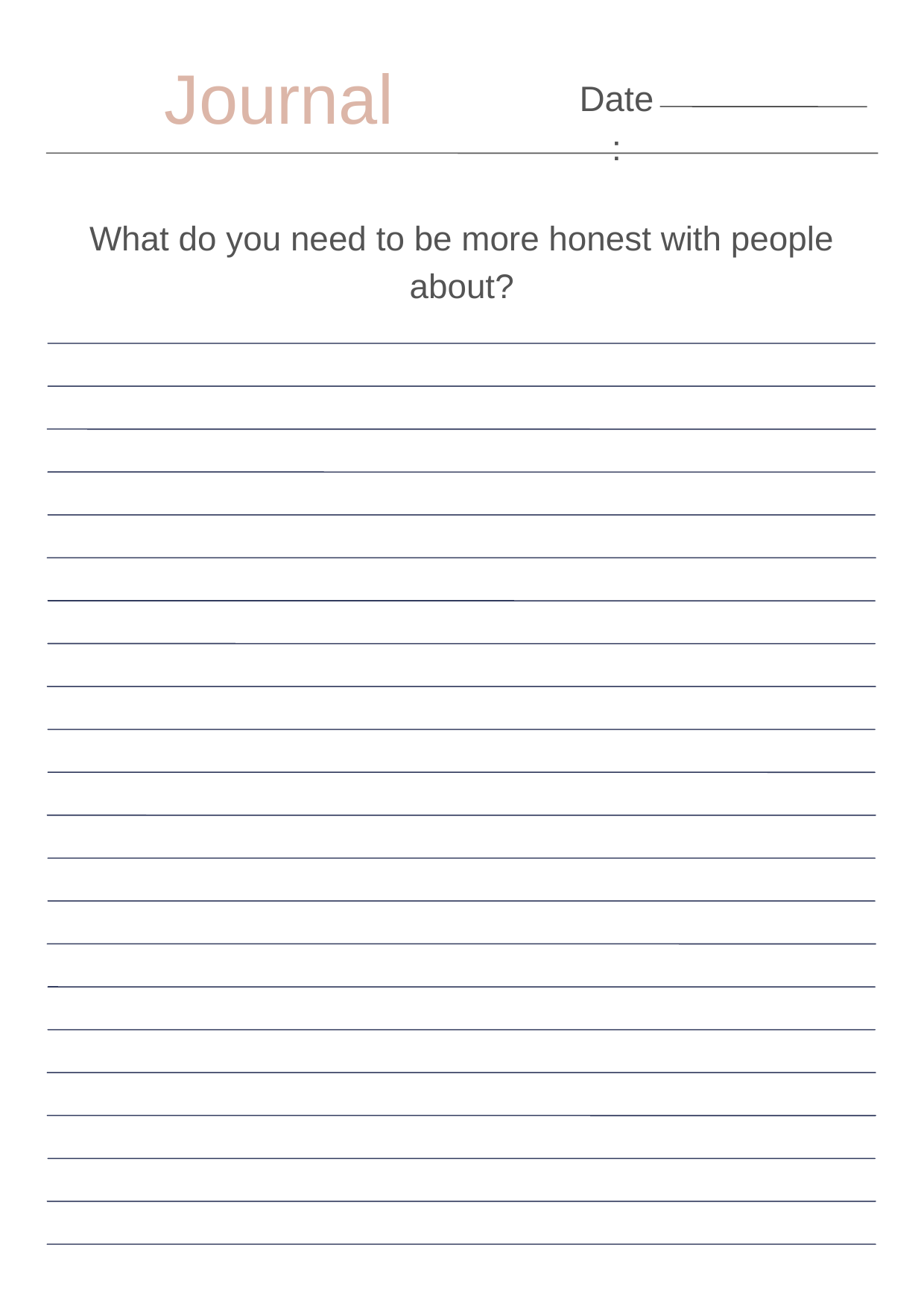

Journal
Date:

What do you need to be more honest with people about?